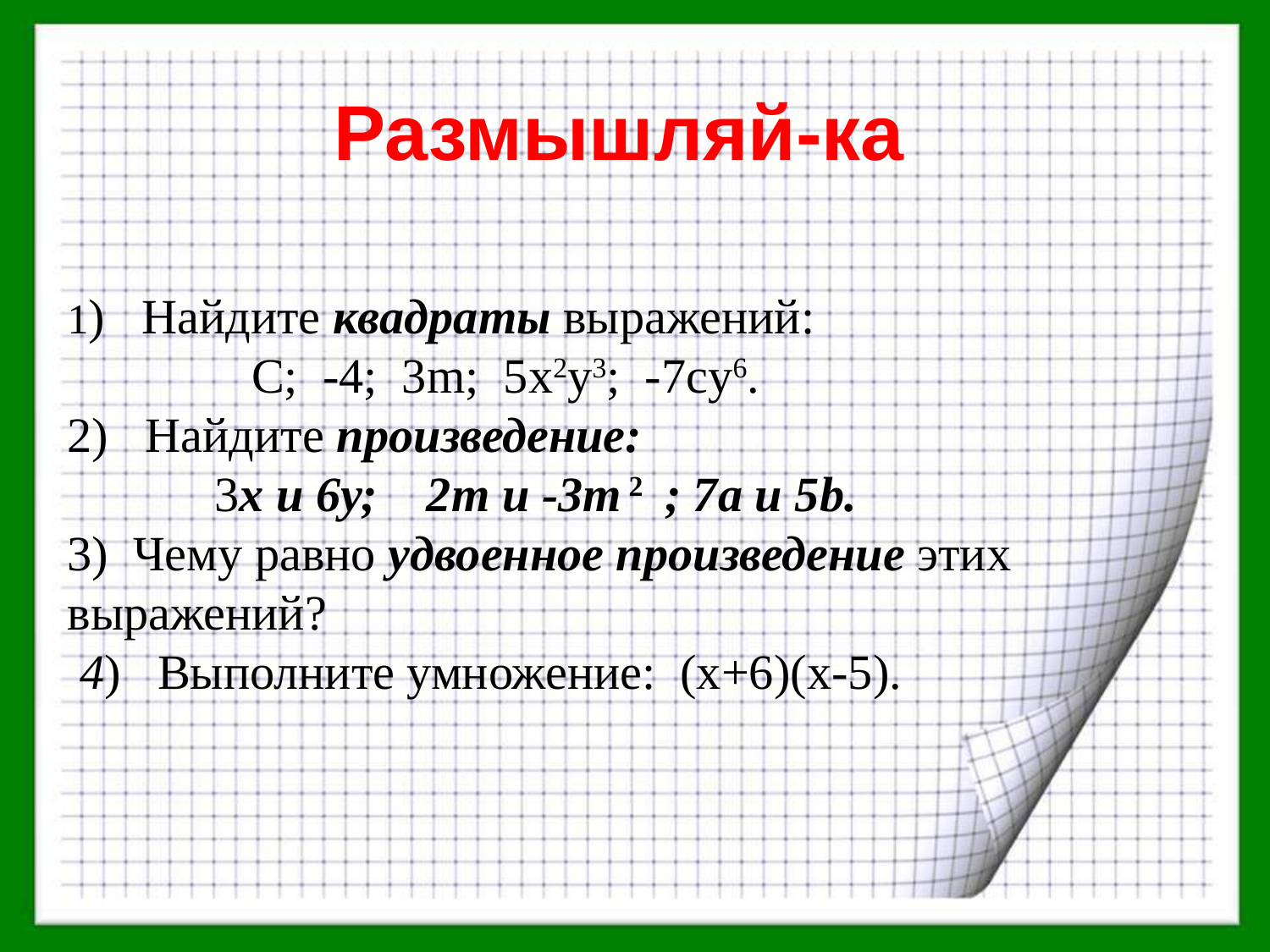

Размышляй-ка
1)   Найдите квадраты выражений:
               C;  -4;  3m;  5x2y3;  -7cy6.
2)   Найдите произведение:
            3x и 6у;    2m и -3m 2   ; 7a и 5b.
3)  Чему равно удвоенное произведение этих выражений?
 4)   Выполните умножение:  (х+6)(х-5).